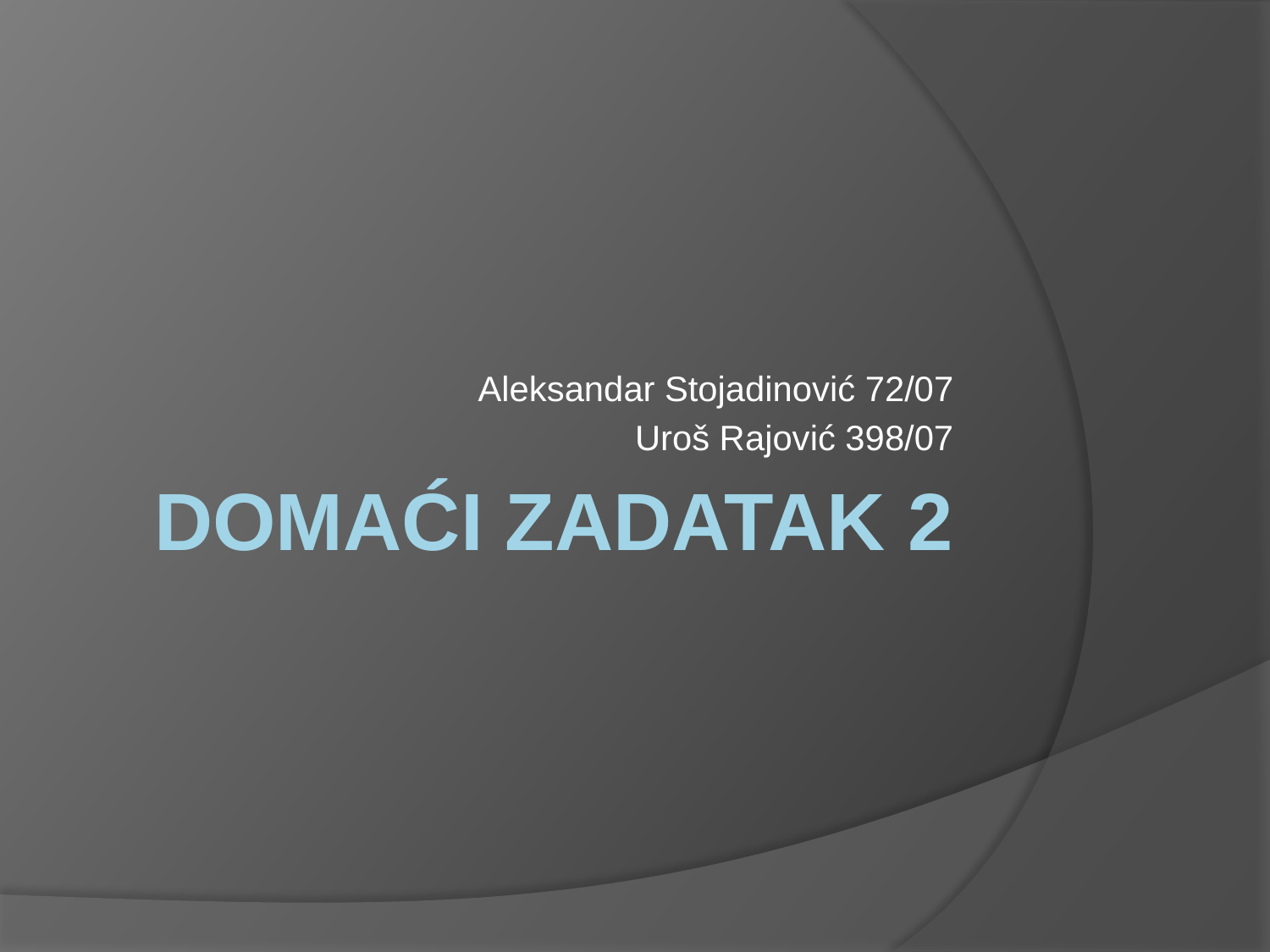

Aleksandar Stojadinović 72/07
Uroš Rajović 398/07
# Domaći zadatak 2